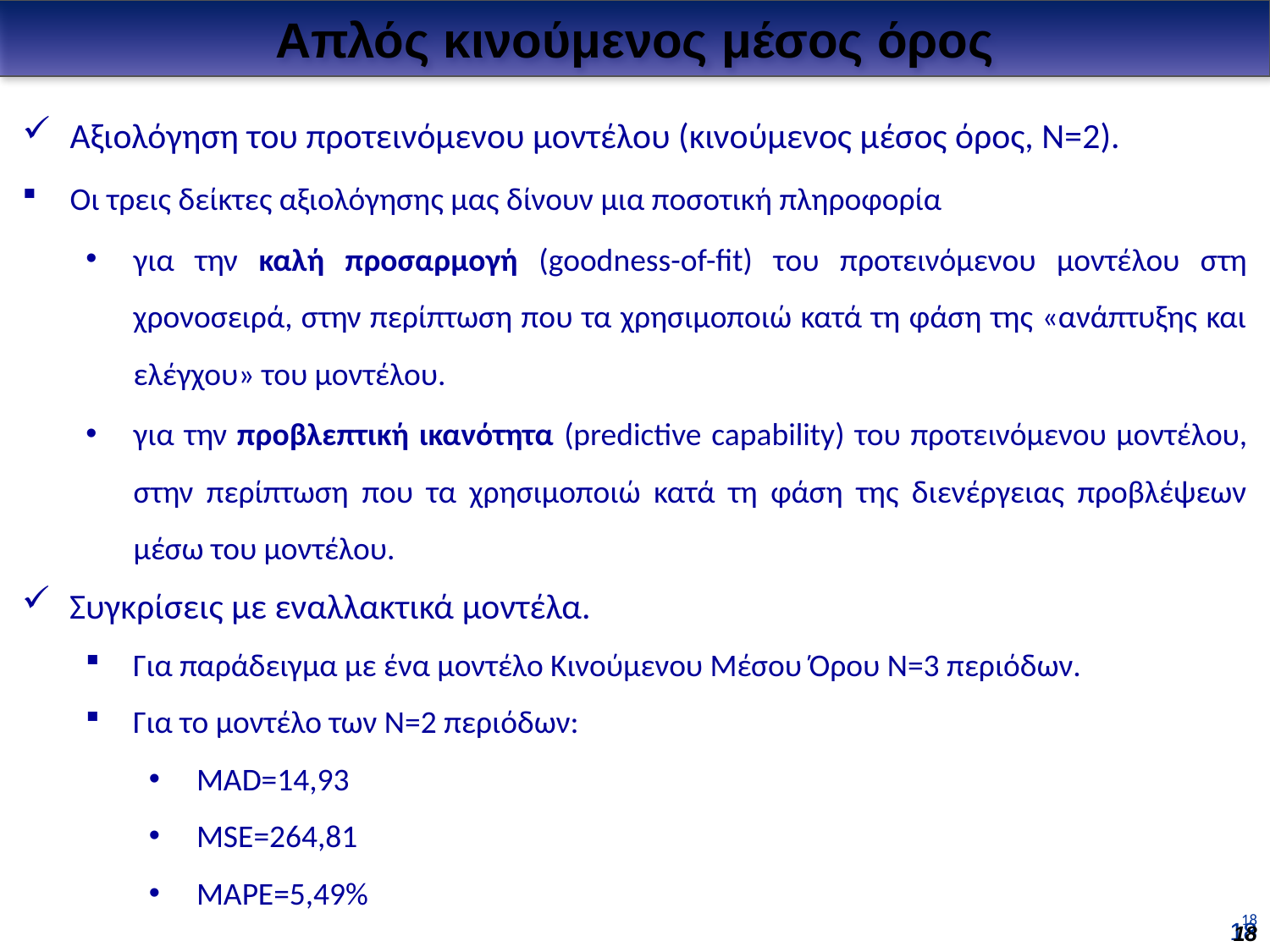

Απλός κινούμενος μέσος όρος
Αξιολόγηση του προτεινόμενου μοντέλου (κινούμενος μέσος όρος, Ν=2).
Οι τρεις δείκτες αξιολόγησης μας δίνουν μια ποσοτική πληροφορία
για την καλή προσαρμογή (goodness-of-fit) του προτεινόμενου μοντέλου στη χρονοσειρά, στην περίπτωση που τα χρησιμοποιώ κατά τη φάση της «ανάπτυξης και ελέγχου» του μοντέλου.
για την προβλεπτική ικανότητα (predictive capability) του προτεινόμενου μοντέλου, στην περίπτωση που τα χρησιμοποιώ κατά τη φάση της διενέργειας προβλέψεων μέσω του μοντέλου.
Συγκρίσεις με εναλλακτικά μοντέλα.
Για παράδειγμα με ένα μοντέλο Κινούμενου Μέσου Όρου Ν=3 περιόδων.
Για το μοντέλο των Ν=2 περιόδων:
MAD=14,93
MSE=264,81
MAPE=5,49%

18
18
18
18